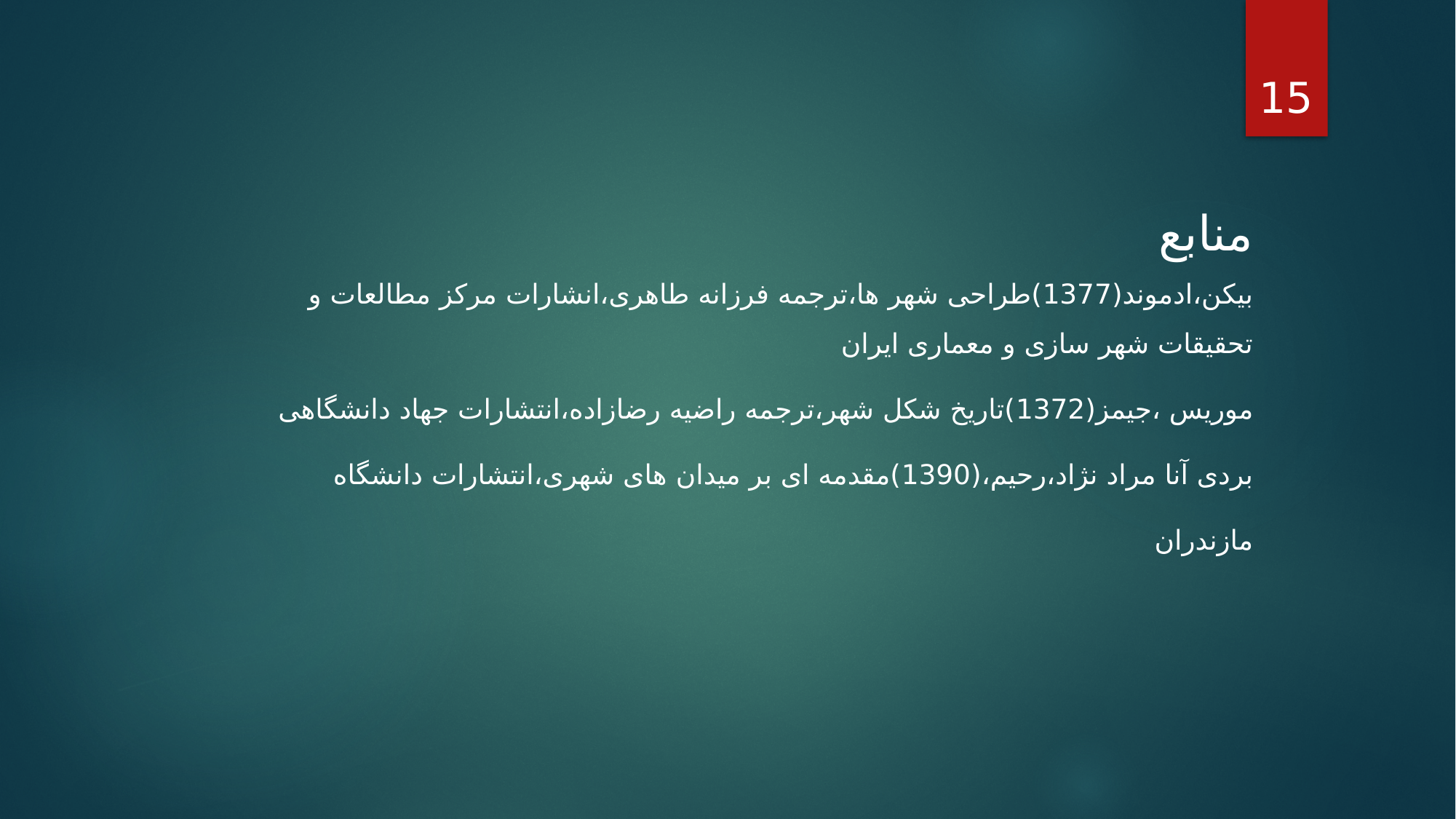

15
منابع
بیکن،ادموند(1377)طراحی شهر ها،ترجمه فرزانه طاهری،انشارات مرکز مطالعات و تحقیقات شهر سازی و معماری ایران
موریس ،جیمز(1372)تاریخ شکل شهر،ترجمه راضیه رضازاده،انتشارات جهاد دانشگاهی
بردی آنا مراد نژاد،رحیم،(1390)مقدمه ای بر میدان های شهری،انتشارات دانشگاه مازندران